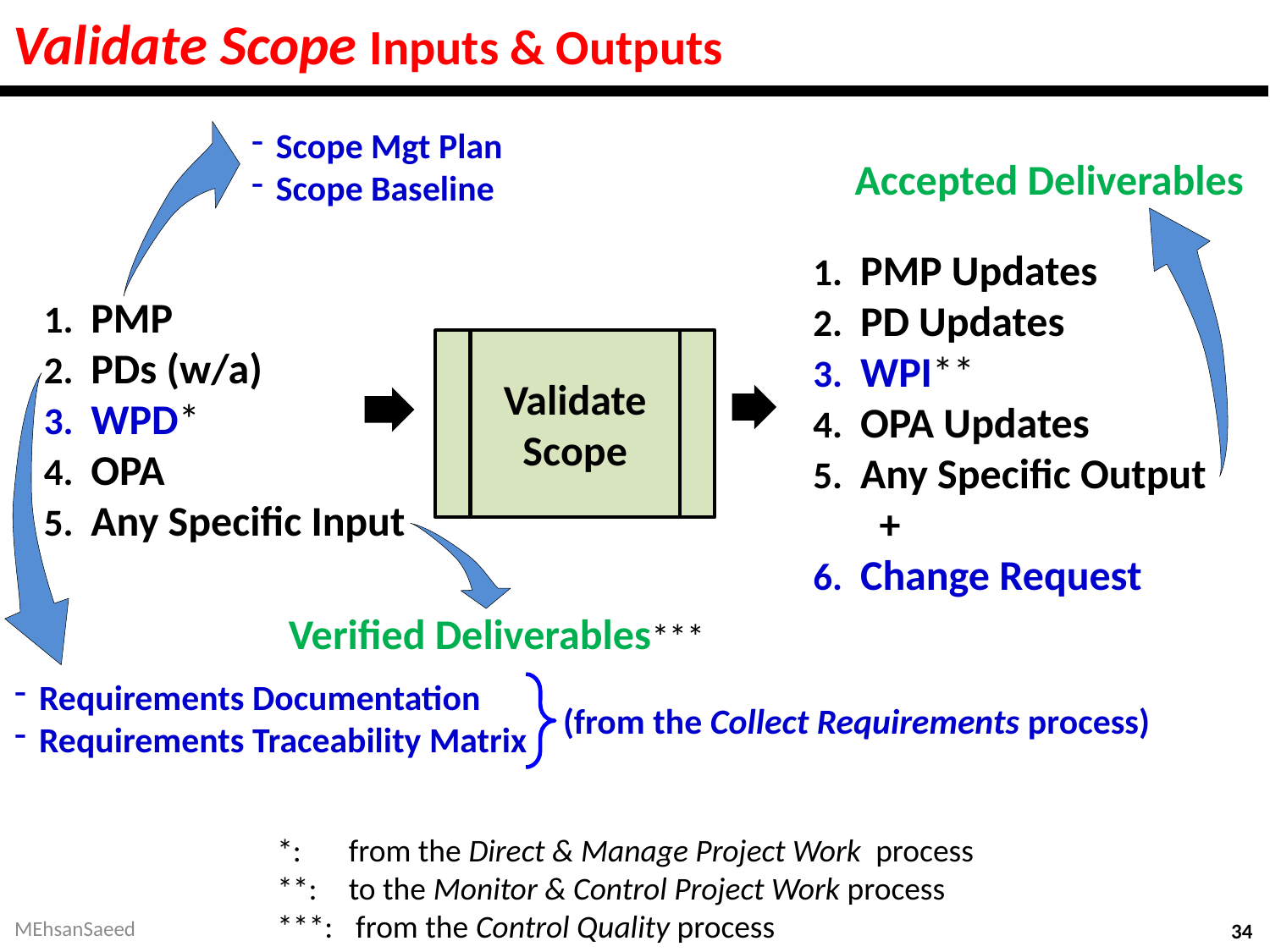

# Validate Scope Inputs & Outputs
Scope Mgt Plan
Scope Baseline

Accepted Deliverables
PMP Updates
PD Updates
WPI**
OPA Updates
Any Specific Output     +
Change Request

PMP
PDs (w/a)
WPD*
OPA
Any Specific Input
Validate Scope

Verified Deliverables***
Requirements Documentation
Requirements Traceability Matrix

(from the Collect Requirements process)
*:	from the Direct & Manage Project Work  process
**:	to the Monitor & Control Project Work process
***:	 from the Control Quality process
MEhsanSaeed
34